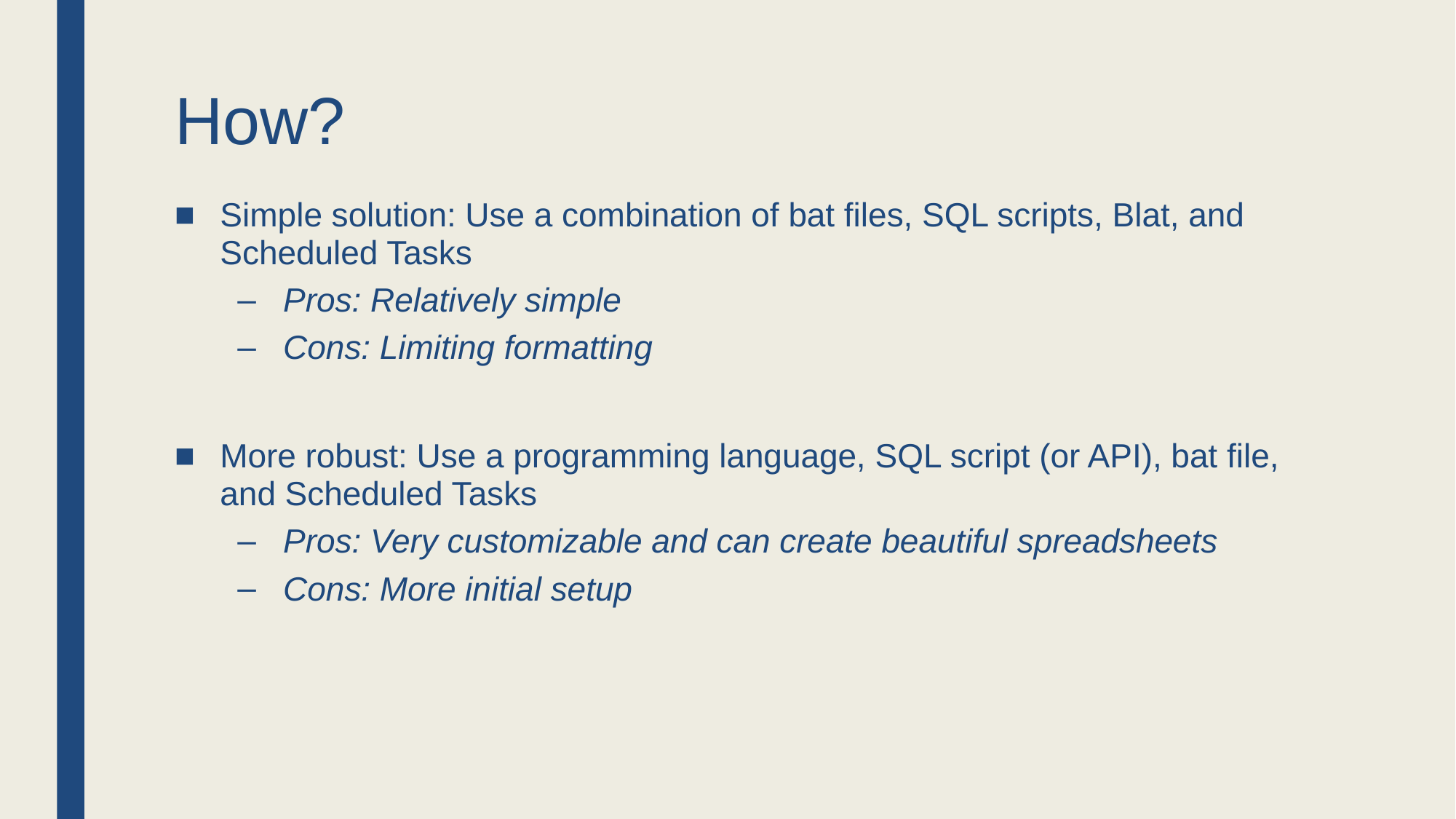

# How?
Simple solution: Use a combination of bat files, SQL scripts, Blat, and Scheduled Tasks
Pros: Relatively simple
Cons: Limiting formatting

More robust: Use a programming language, SQL script (or API), bat file, and Scheduled Tasks
Pros: Very customizable and can create beautiful spreadsheets
Cons: More initial setup